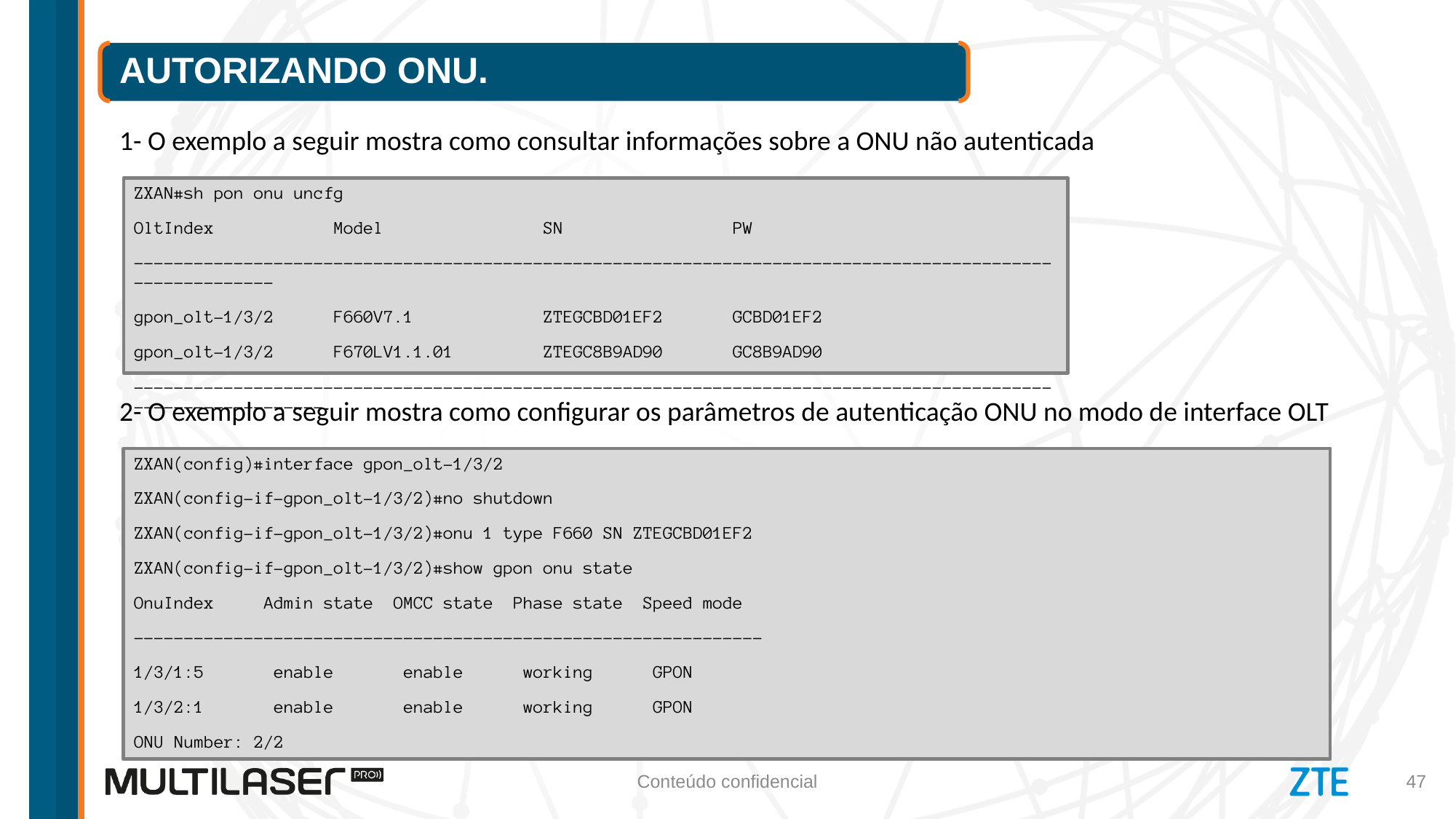

# Autorizando onu.
1- O exemplo a seguir mostra como consultar informações sobre a ONU não autenticada
ZXAN#sh pon onu uncfg
OltIndex            Model                SN                 PW
----------------------------------------------------------------------------------------------------------
gpon_olt-1/3/2      F660V7.1             ZTEGCBD01EF2       GCBD01EF2
gpon_olt-1/3/2      F670LV1.1.01         ZTEGC8B9AD90       GC8B9AD90
---------------------------------------------------------------------------------------------------------------

2- O exemplo a seguir mostra como configurar os parâmetros de autenticação ONU no modo de interface OLT
ZXAN(config)#interface gpon_olt-1/3/2
ZXAN(config-if-gpon_olt-1/3/2)#no shutdown
ZXAN(config-if-gpon_olt-1/3/2)#onu 1 type F660 SN ZTEGCBD01EF2
ZXAN(config-if-gpon_olt-1/3/2)#show gpon onu state
OnuIndex     Admin state  OMCC state  Phase state  Speed mode
---------------------------------------------------------------
1/3/1:5       enable       enable      working      GPON
1/3/2:1       enable       enable      working      GPON
ONU Number: 2/2

Conteúdo confidencial
47